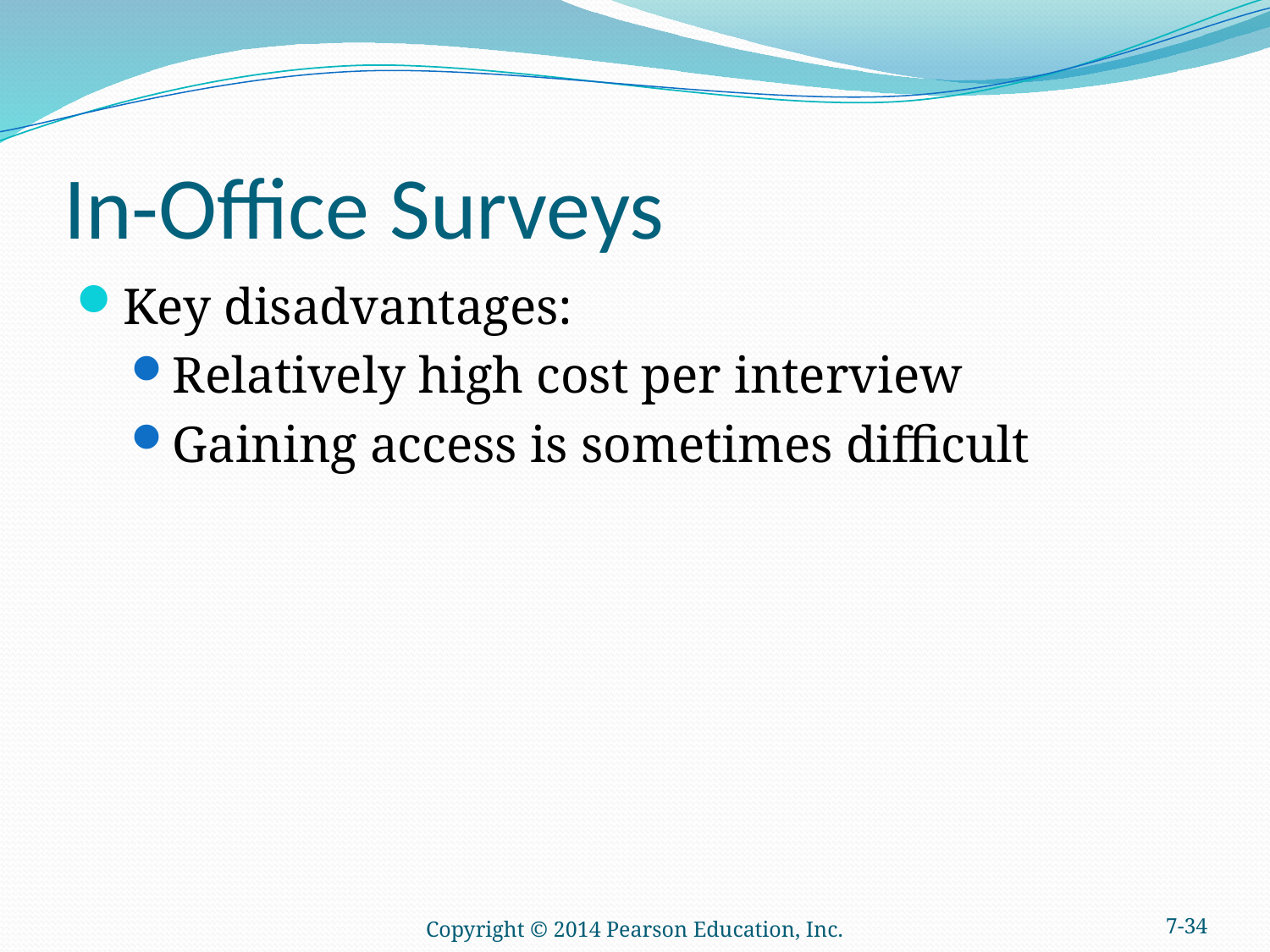

# In-Office Surveys
Key disadvantages:
Relatively high cost per interview
Gaining access is sometimes difficult